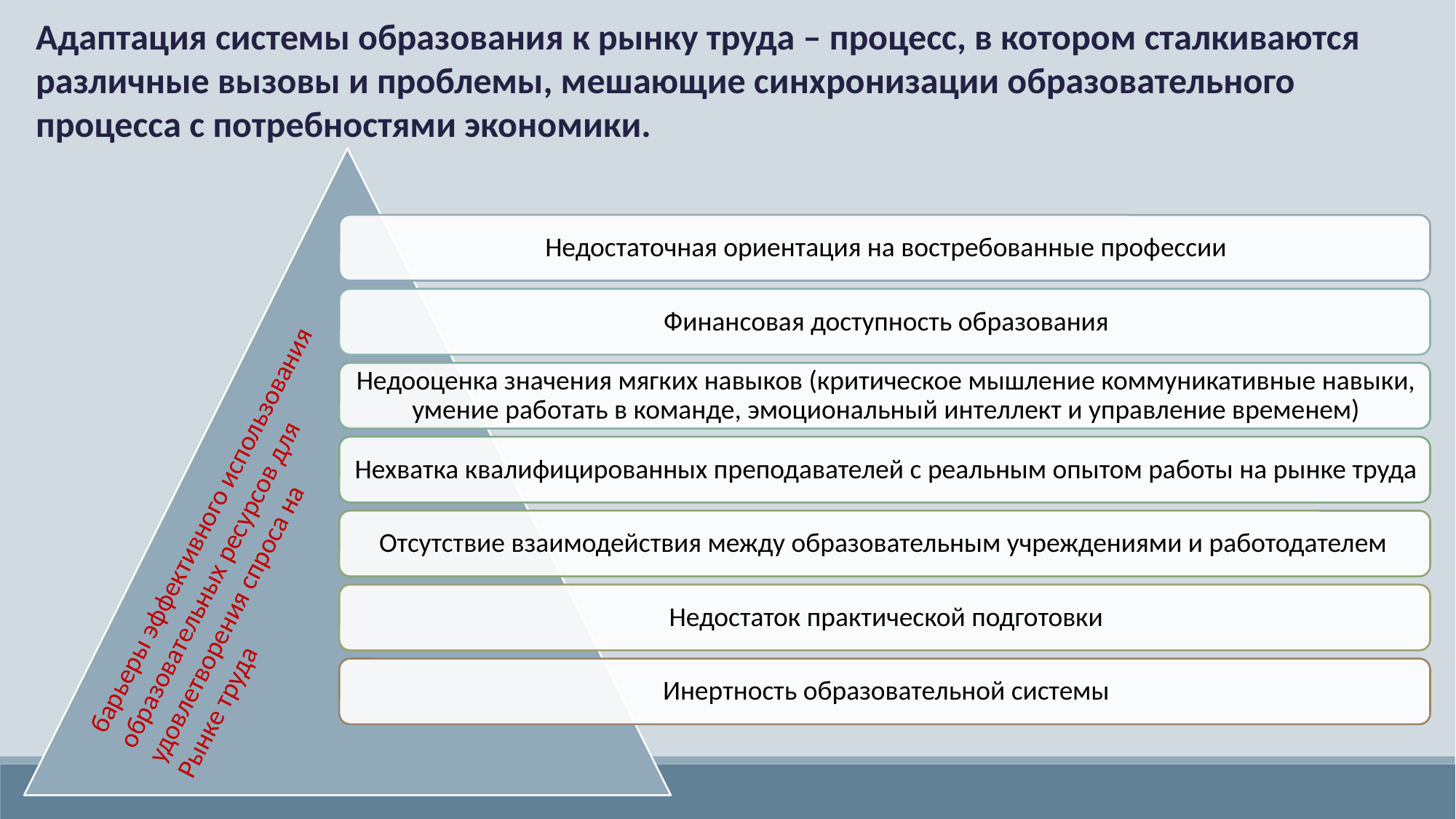

Адаптация системы образования к рынку труда – процесс, в котором сталкиваются различные вызовы и проблемы, мешающие синхронизации образовательного процесса с потребностями экономики.
Недостаточная ориентация на востребованные профессии
Финансовая доступность образования
Недооценка значения мягких навыков (критическое мышление коммуникативные навыки, умение работать в команде, эмоциональный интеллект и управление временем)
Нехватка квалифицированных преподавателей с реальным опытом работы на рынке труда
Отсутствие взаимодействия между образовательным учреждениями и работодателем
Недостаток практической подготовки
Инертность образовательной системы
барьеры эффективного использования образовательных ресурсов для удовлетворения спроса на
Рынке труда